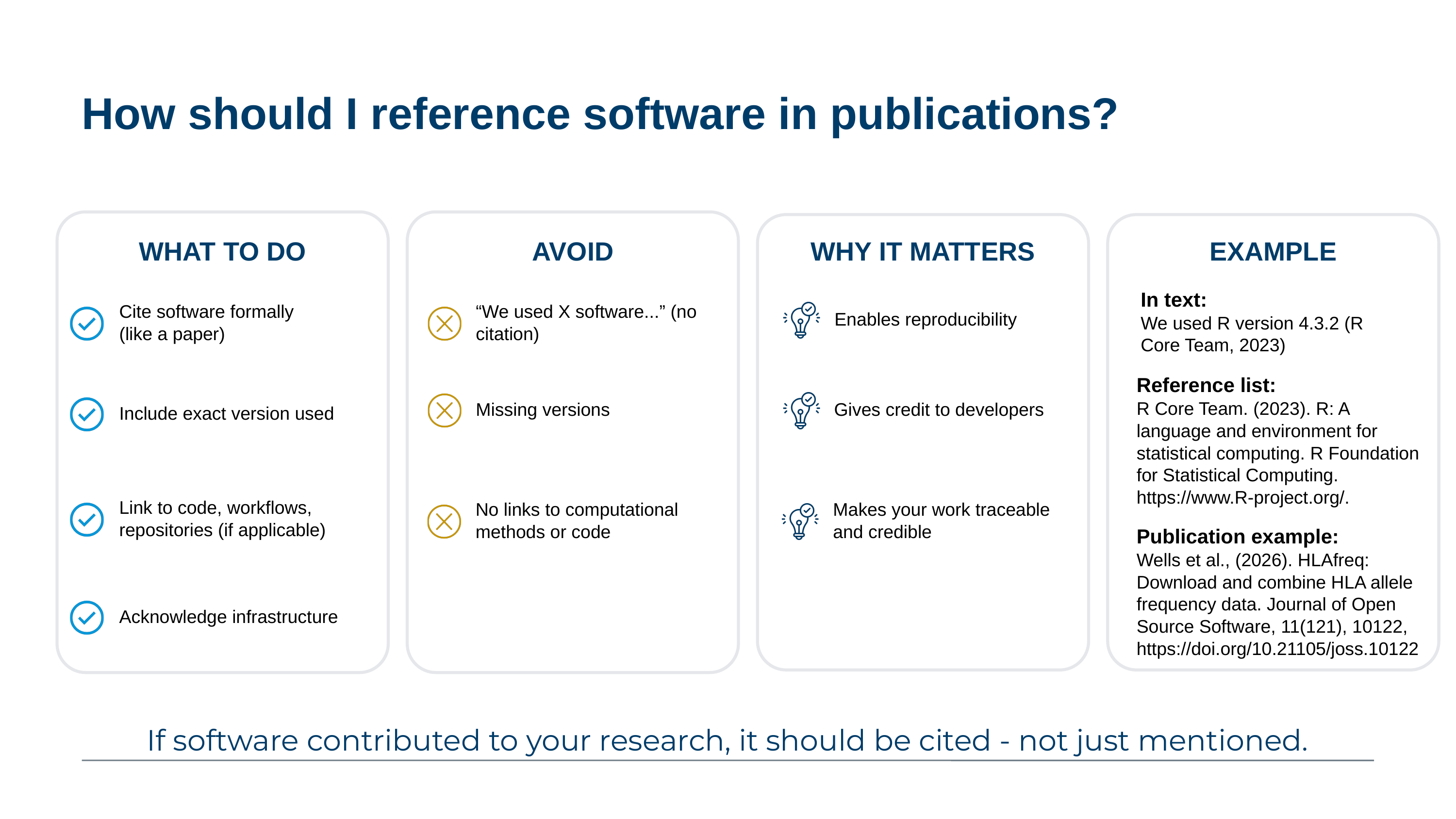

How should I reference software in publications?

WHAT TO DO
Cite software formally (like a paper)

Include exact version used
Link to code, workflows, repositories (if applicable)

Acknowledge infrastructure

AVOID
“We used X software...” (no citation)

Missing versions
No links to computational methods or code

WHY IT MATTERS

Enables reproducibility

Gives credit to developers
Makes your work traceable and credible

EXAMPLE
In text:
We used R version 4.3.2 (R Core Team, 2023)
Reference list:
R Core Team. (2023). R: A language and environment for statistical computing. R Foundation for Statistical Computing.
https://www.R-project.org/.
Publication example:
Wells et al., (2026). HLAfreq: Download and combine HLA allele frequency data. Journal of Open Source Software, 11(121), 10122, https://doi.org/10.21105/joss.10122
If software contributed to your research, it should be cited - not just mentioned.